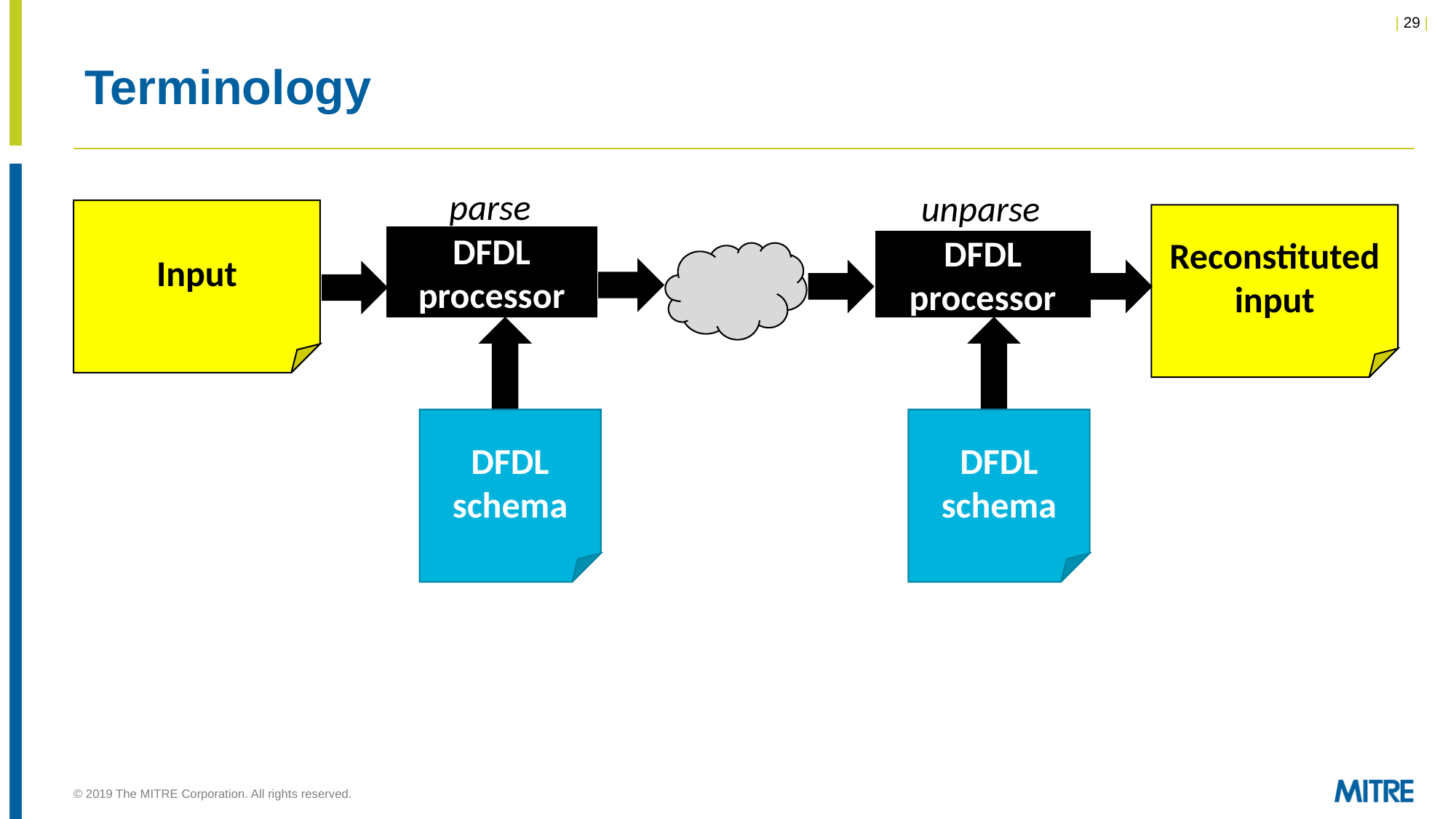

# Terminology
parse
unparse
Input
Reconstituted
input
DFDL processor
DFDL processor

DFDL
schema
DFDL
schema
© 2019 The MITRE Corporation. All rights reserved.